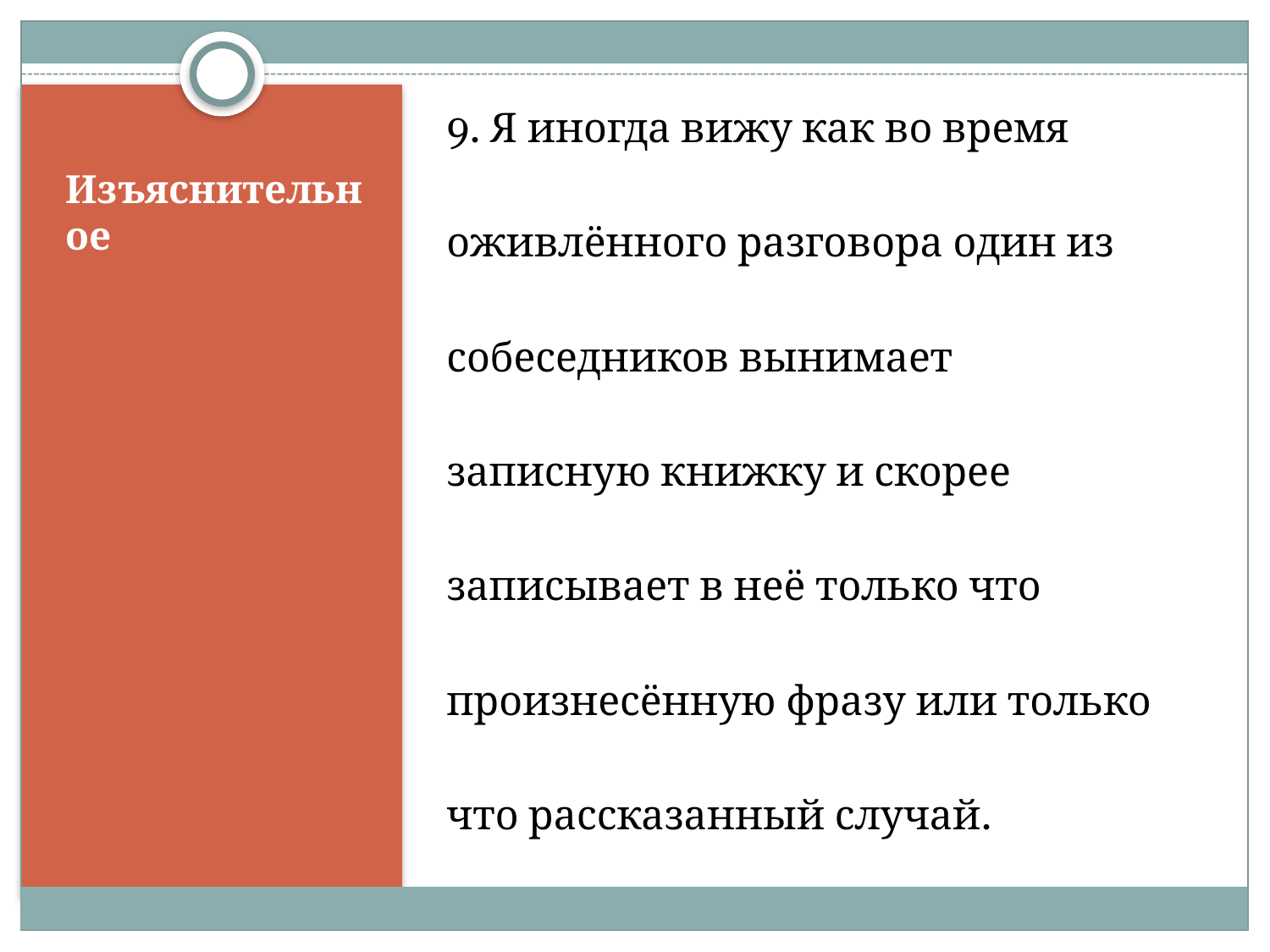

9. Я иногда вижу как во время

оживлённого разговора один из

собеседников вынимает

записную книжку и скорее

записывает в неё только что

произнесённую фразу или только

что рассказанный случай.
# Изъяснительное